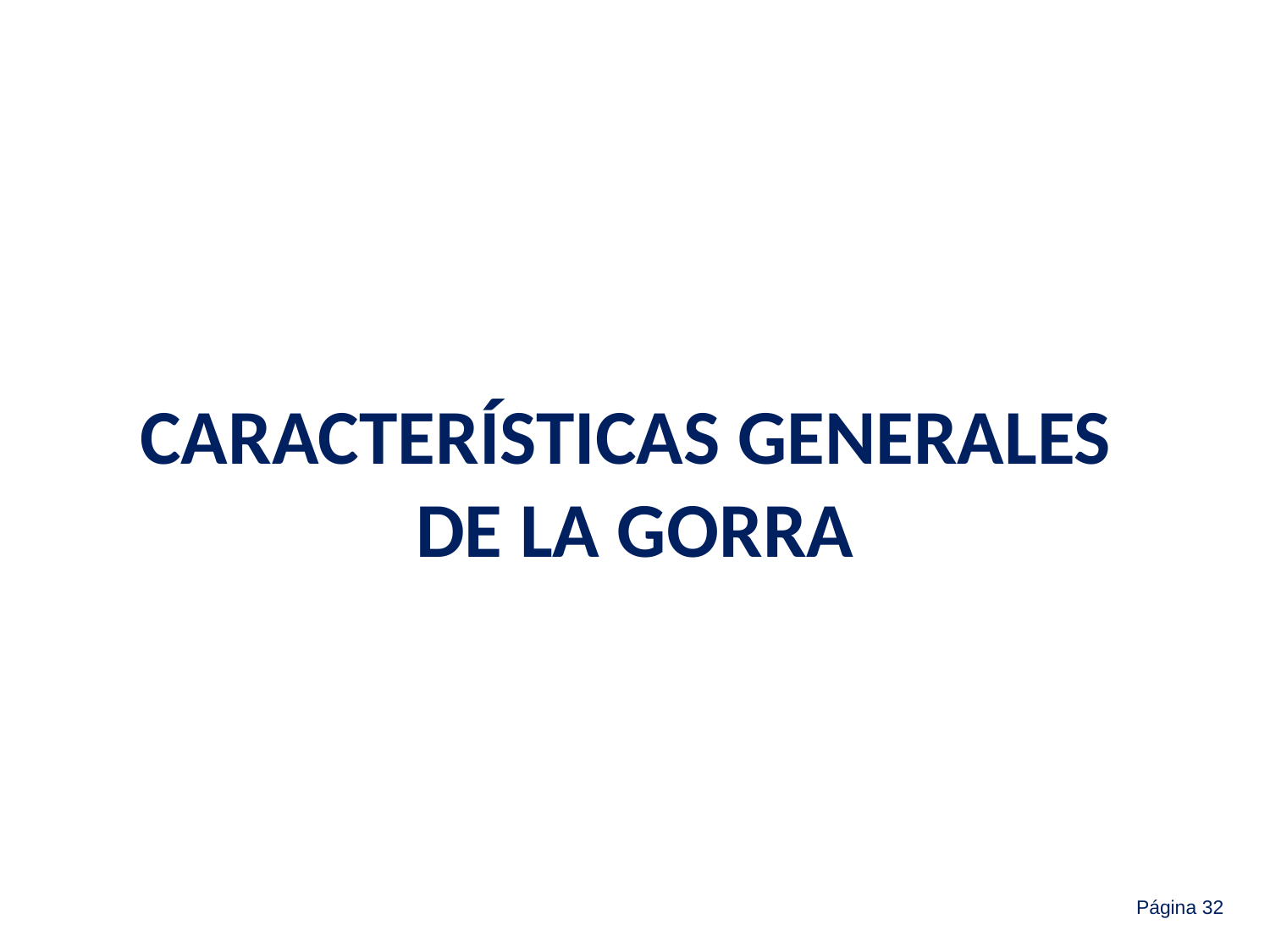

CARACTERÍSTICAS GENERALES
DE LA GORRA
Página 32